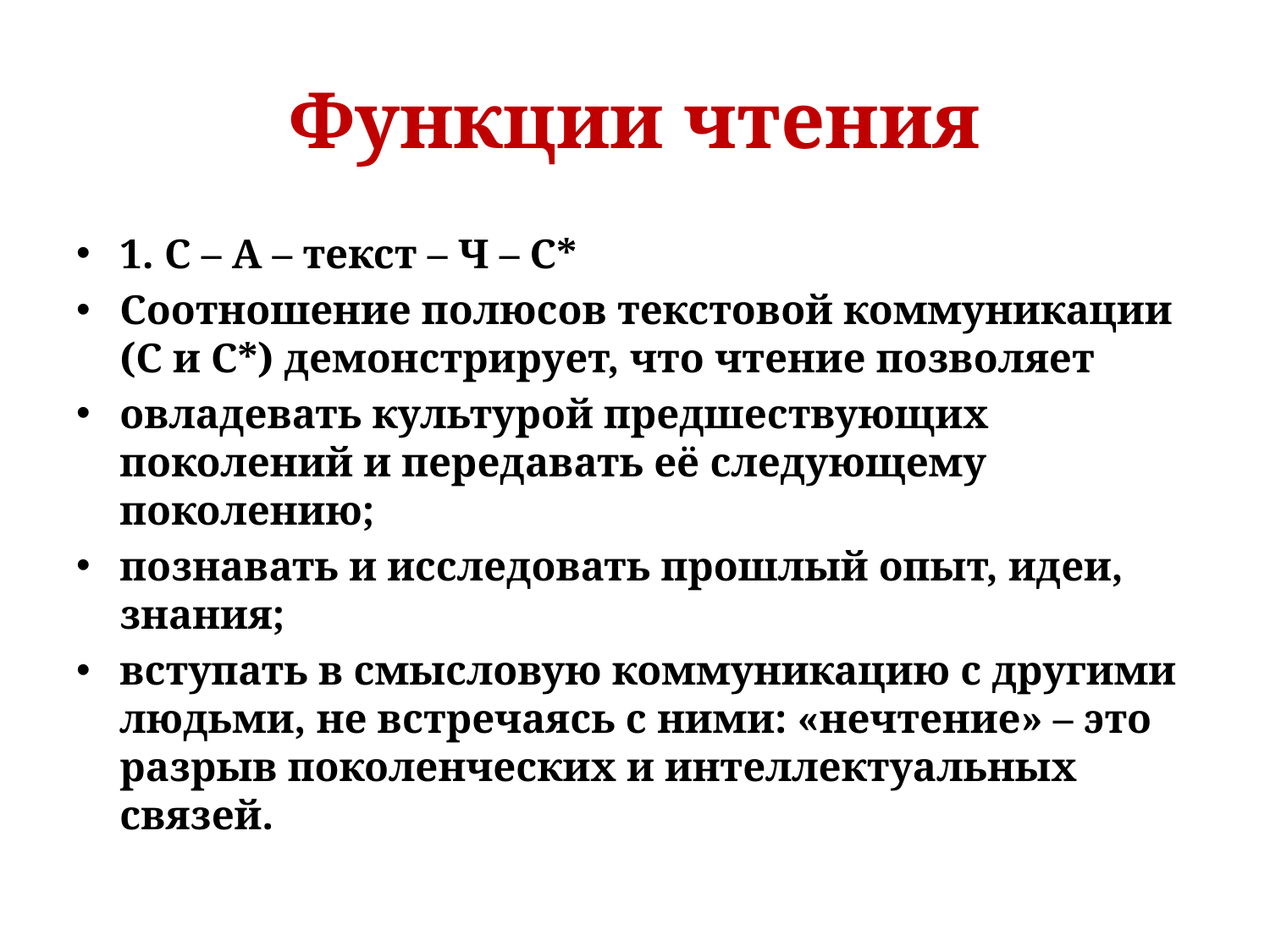

# Функции чтения
1. С – А – текст – Ч – С*
Соотношение полюсов текстовой коммуникации (С и С*) демонстрирует, что чтение позволяет
овладевать культурой предшествующих поколений и передавать её следующему поколению;
познавать и исследовать прошлый опыт, идеи, знания;
вступать в смысловую коммуникацию с другими людьми, не встречаясь с ними: «нечтение» – это разрыв поколенческих и интеллектуальных связей.